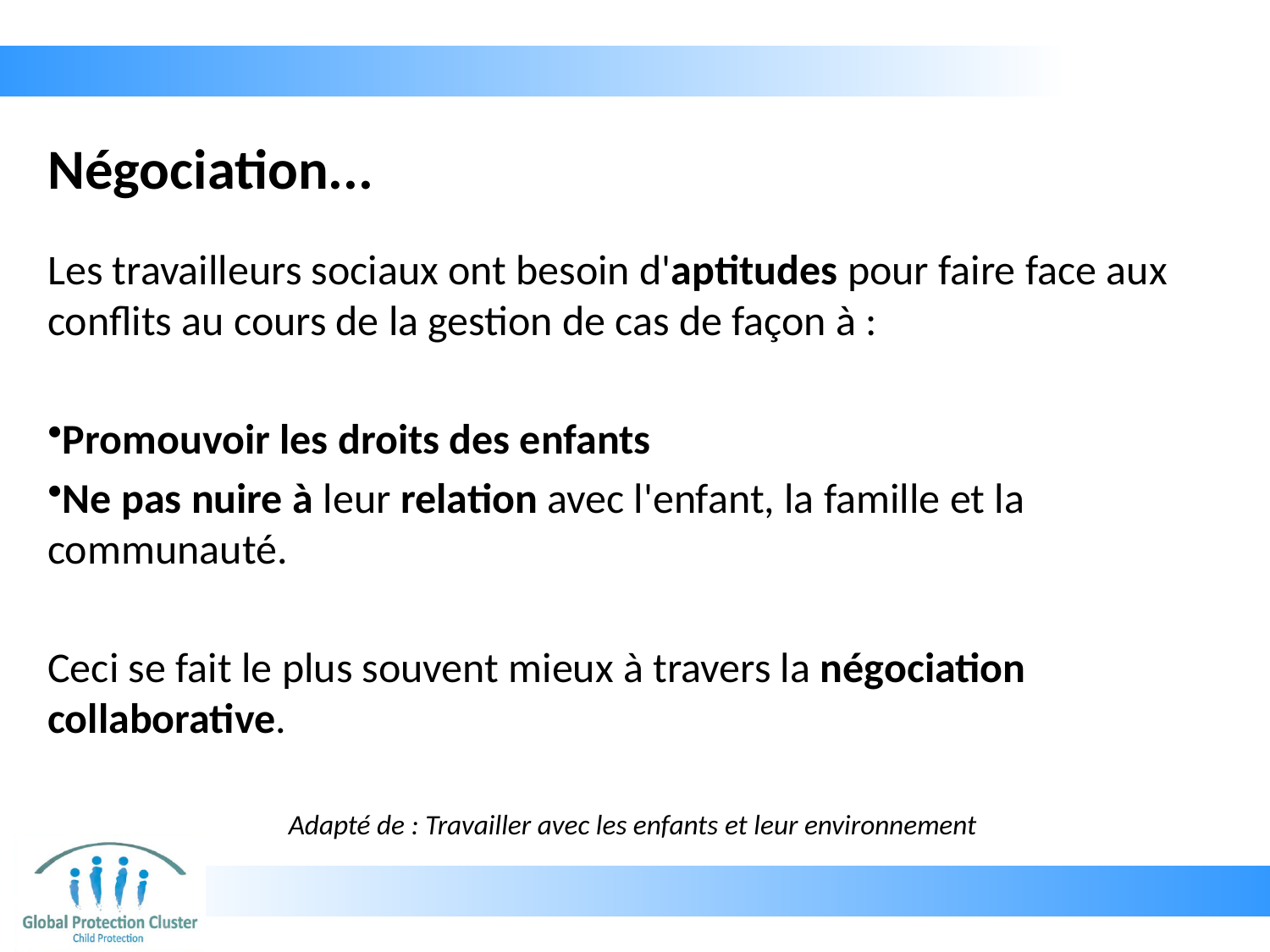

# Négociation...
Les travailleurs sociaux ont besoin d'aptitudes pour faire face aux conflits au cours de la gestion de cas de façon à :

Promouvoir les droits des enfants
Ne pas nuire à leur relation avec l'enfant, la famille et la communauté.

Ceci se fait le plus souvent mieux à travers la négociation collaborative.

 Adapté de : Travailler avec les enfants et leur environnement